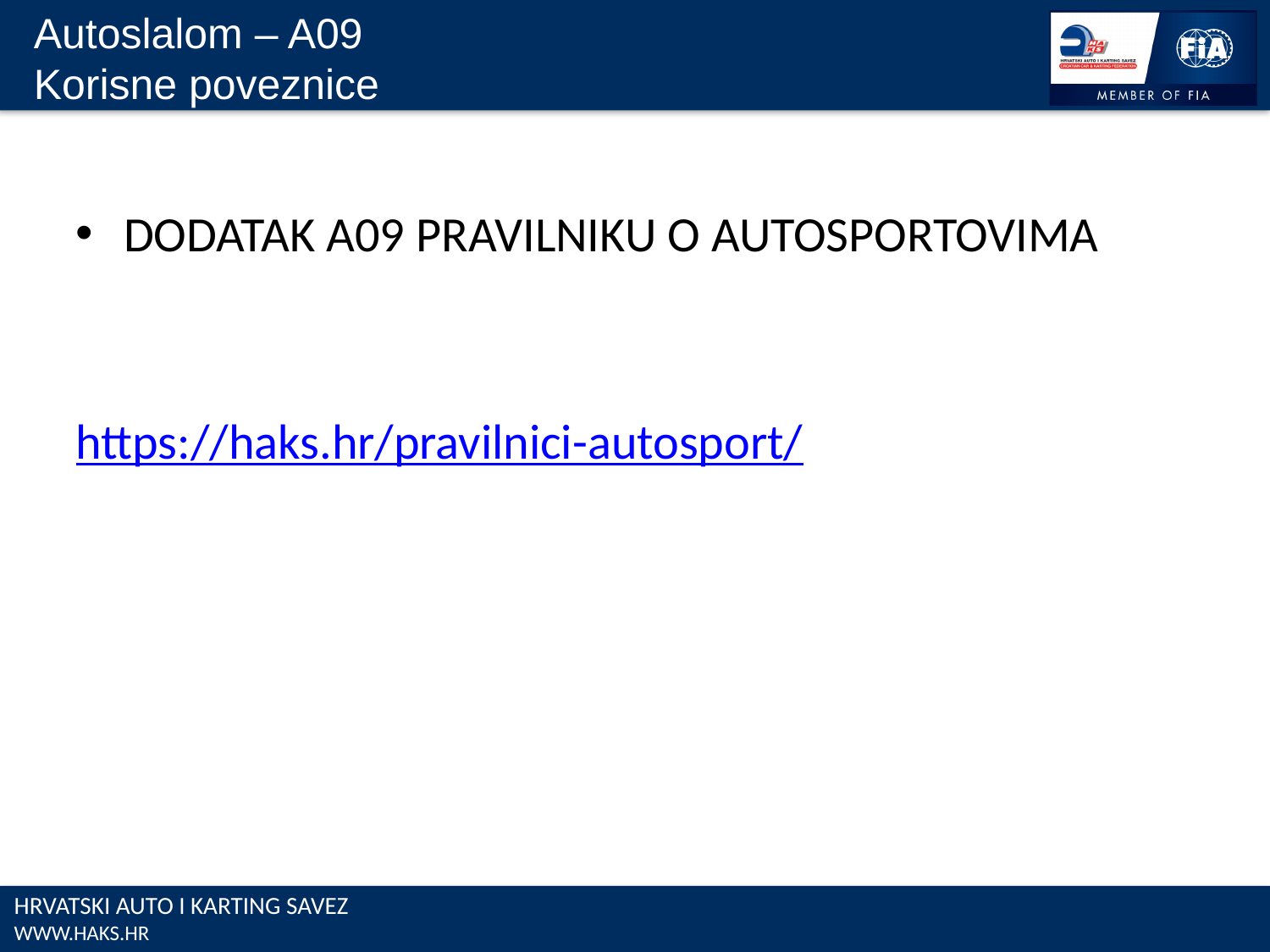

# Autoslalom – A09 Korisne poveznice

DODATAK A09 PRAVILNIKU O AUTOSPORTOVIMA

https://haks.hr/pravilnici-autosport/